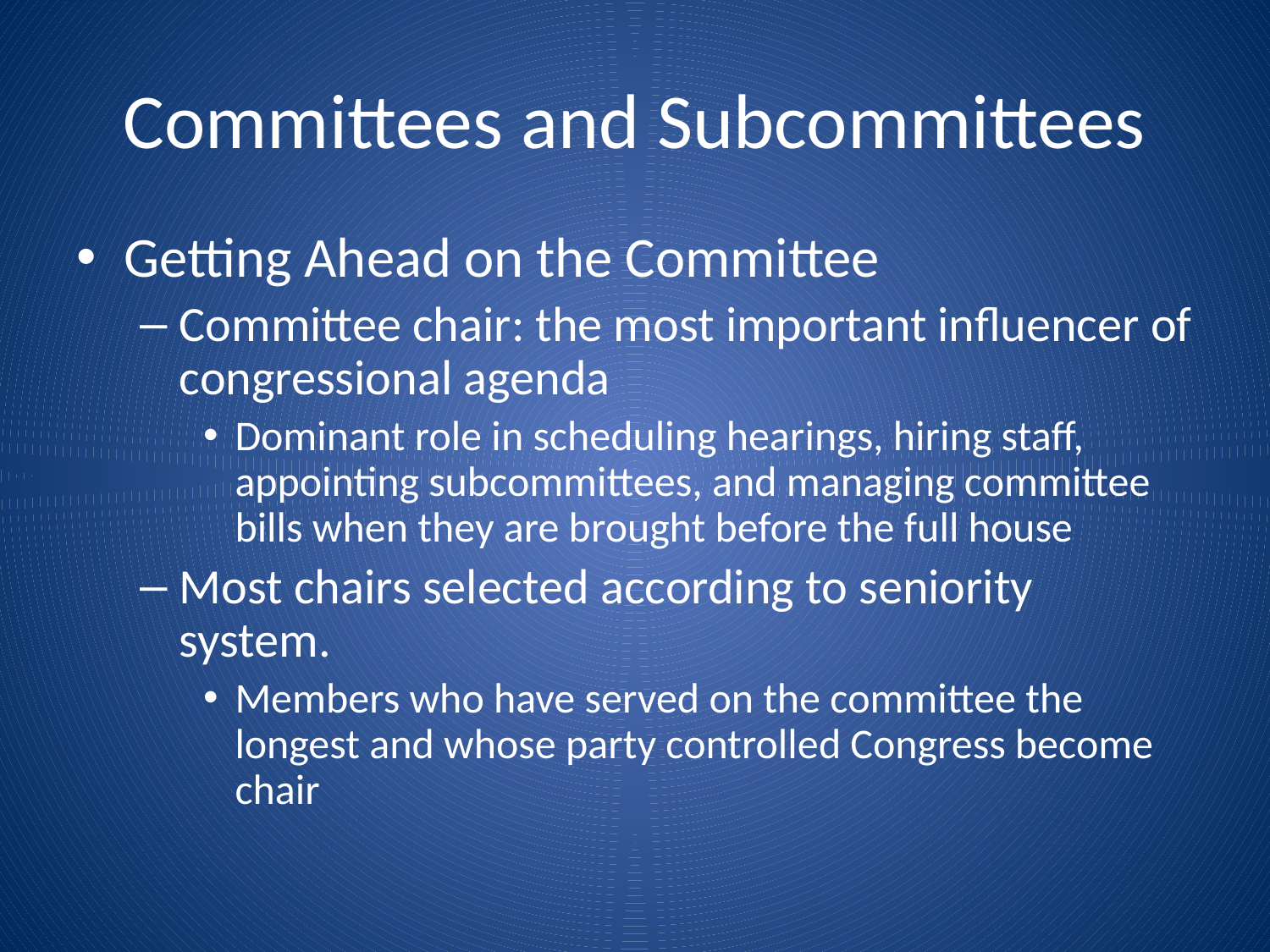

# Committees and Subcommittees
Getting Ahead on the Committee
Committee chair: the most important influencer of congressional agenda
Dominant role in scheduling hearings, hiring staff, appointing subcommittees, and managing committee bills when they are brought before the full house
Most chairs selected according to seniority system.
Members who have served on the committee the longest and whose party controlled Congress become chair